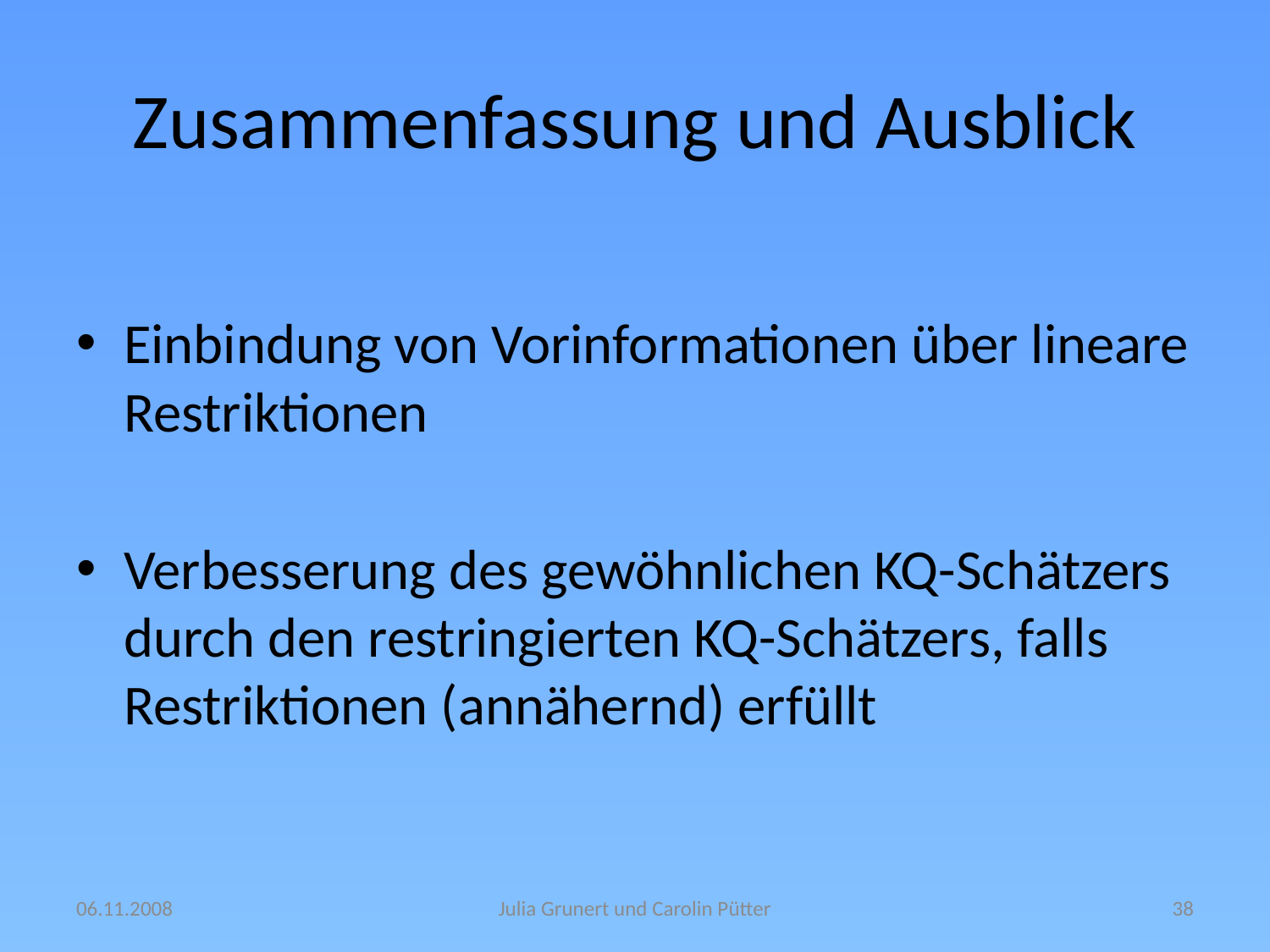

# Zusammenfassung und Ausblick

Einbindung von Vorinformationen über lineare Restriktionen

Verbesserung des gewöhnlichen KQ-Schätzers durch den restringierten KQ-Schätzers, falls Restriktionen (annähernd) erfüllt
06.11.2008
Julia Grunert und Carolin Pütter
38